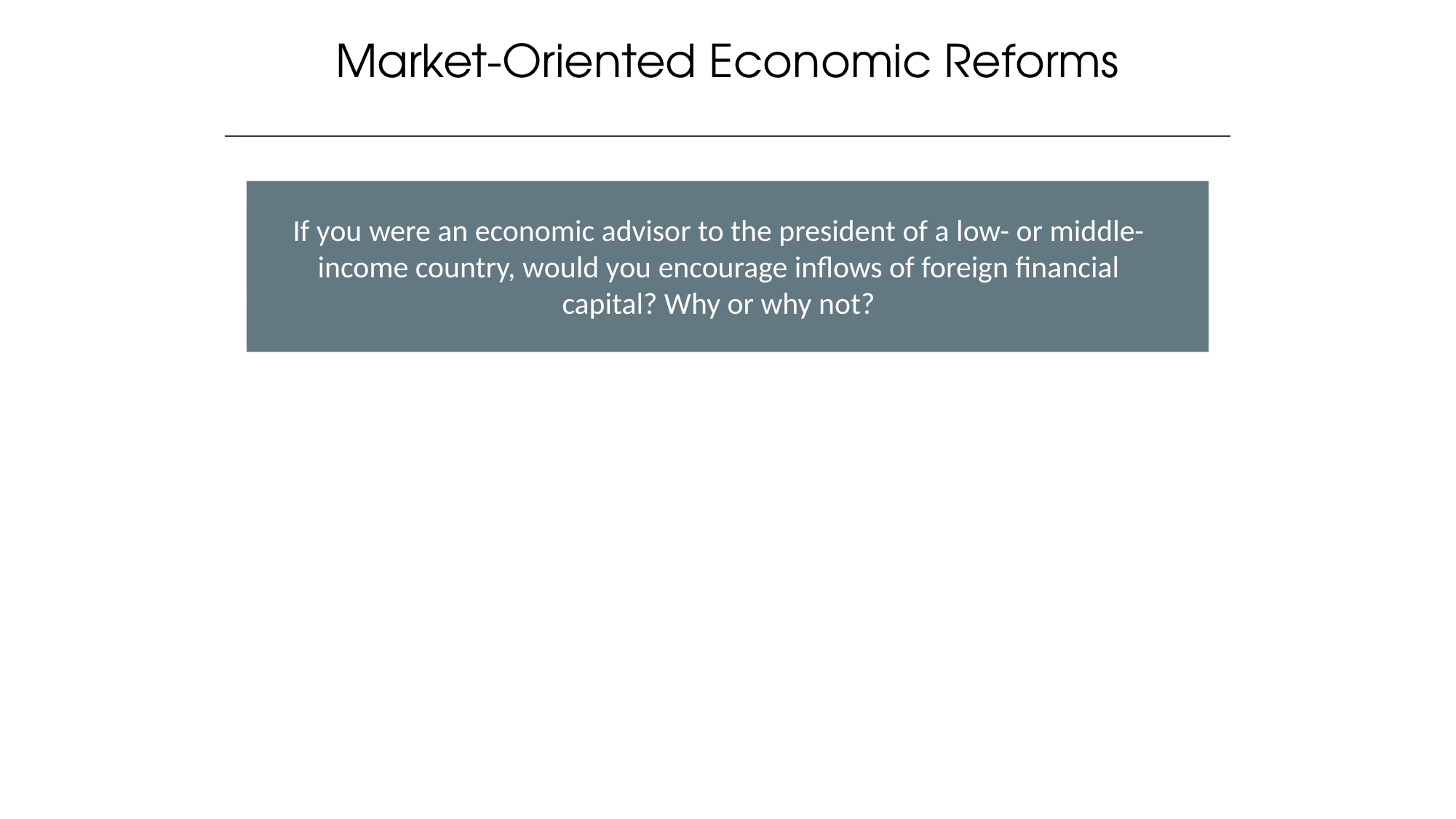

Market-Oriented Economic Reforms
HAWKES LEARNING

If you were an economic advisor to the president of a low- or middle-income country, would you encourage inflows of foreign financial capital? Why or why not?